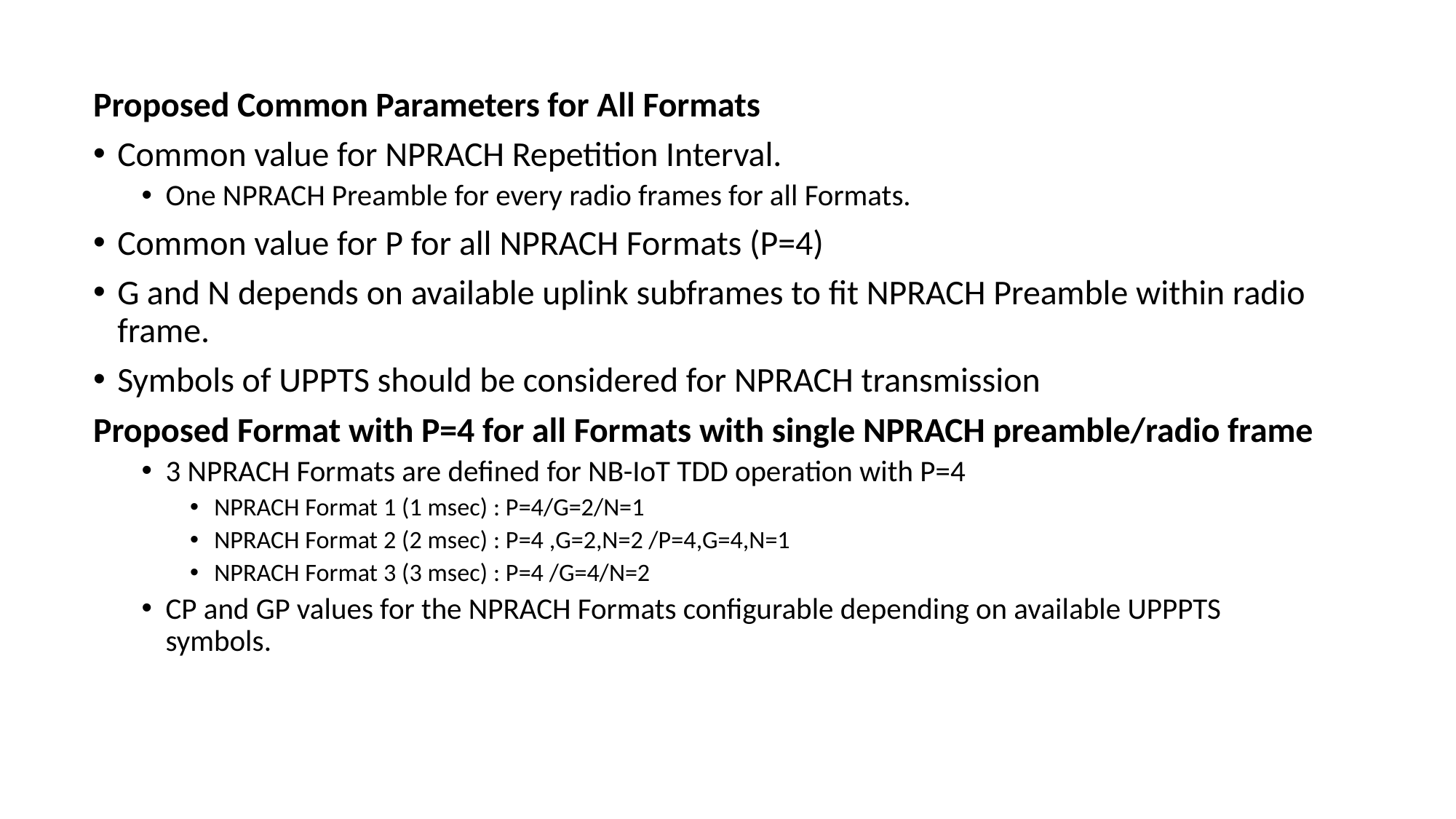

Proposed Common Parameters for All Formats
Common value for NPRACH Repetition Interval.
One NPRACH Preamble for every radio frames for all Formats.
Common value for P for all NPRACH Formats (P=4)
G and N depends on available uplink subframes to fit NPRACH Preamble within radio frame.
Symbols of UPPTS should be considered for NPRACH transmission
Proposed Format with P=4 for all Formats with single NPRACH preamble/radio frame
3 NPRACH Formats are defined for NB-IoT TDD operation with P=4
NPRACH Format 1 (1 msec) : P=4/G=2/N=1
NPRACH Format 2 (2 msec) : P=4 ,G=2,N=2 /P=4,G=4,N=1
NPRACH Format 3 (3 msec) : P=4 /G=4/N=2
CP and GP values for the NPRACH Formats configurable depending on available UPPPTS symbols.